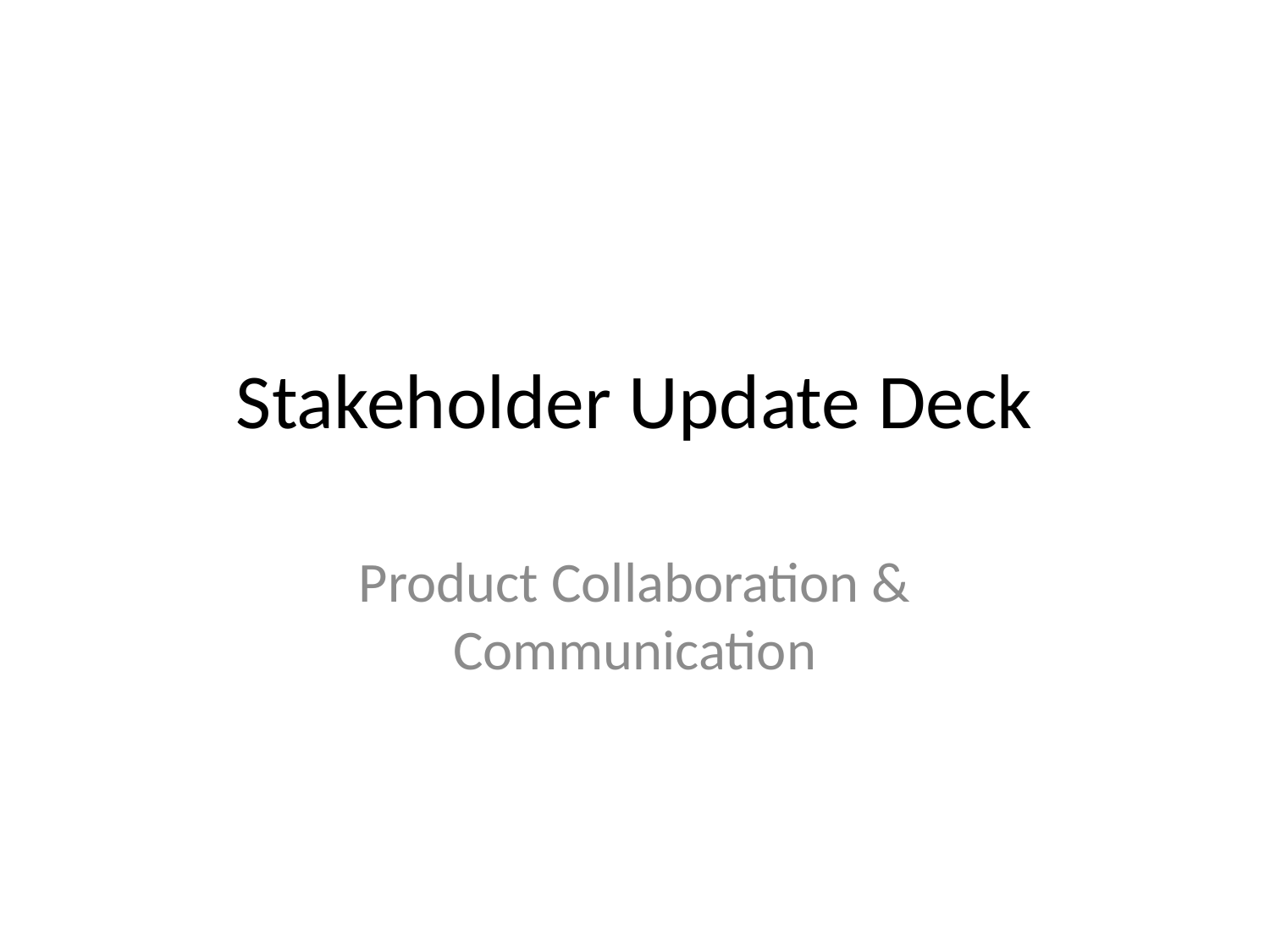

# Stakeholder Update Deck
Product Collaboration & Communication